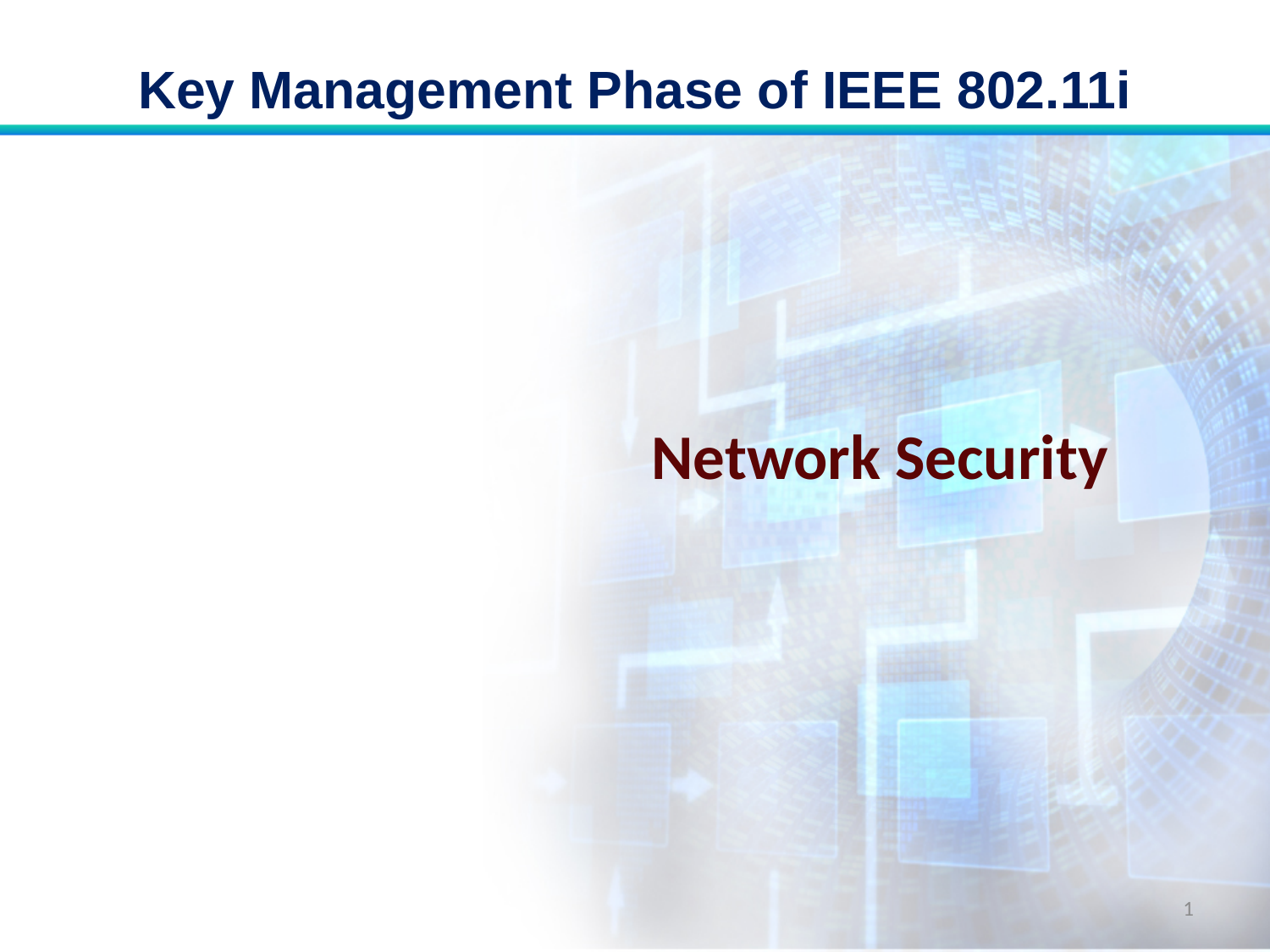

# Key Management Phase of IEEE 802.11i
Network Security
1